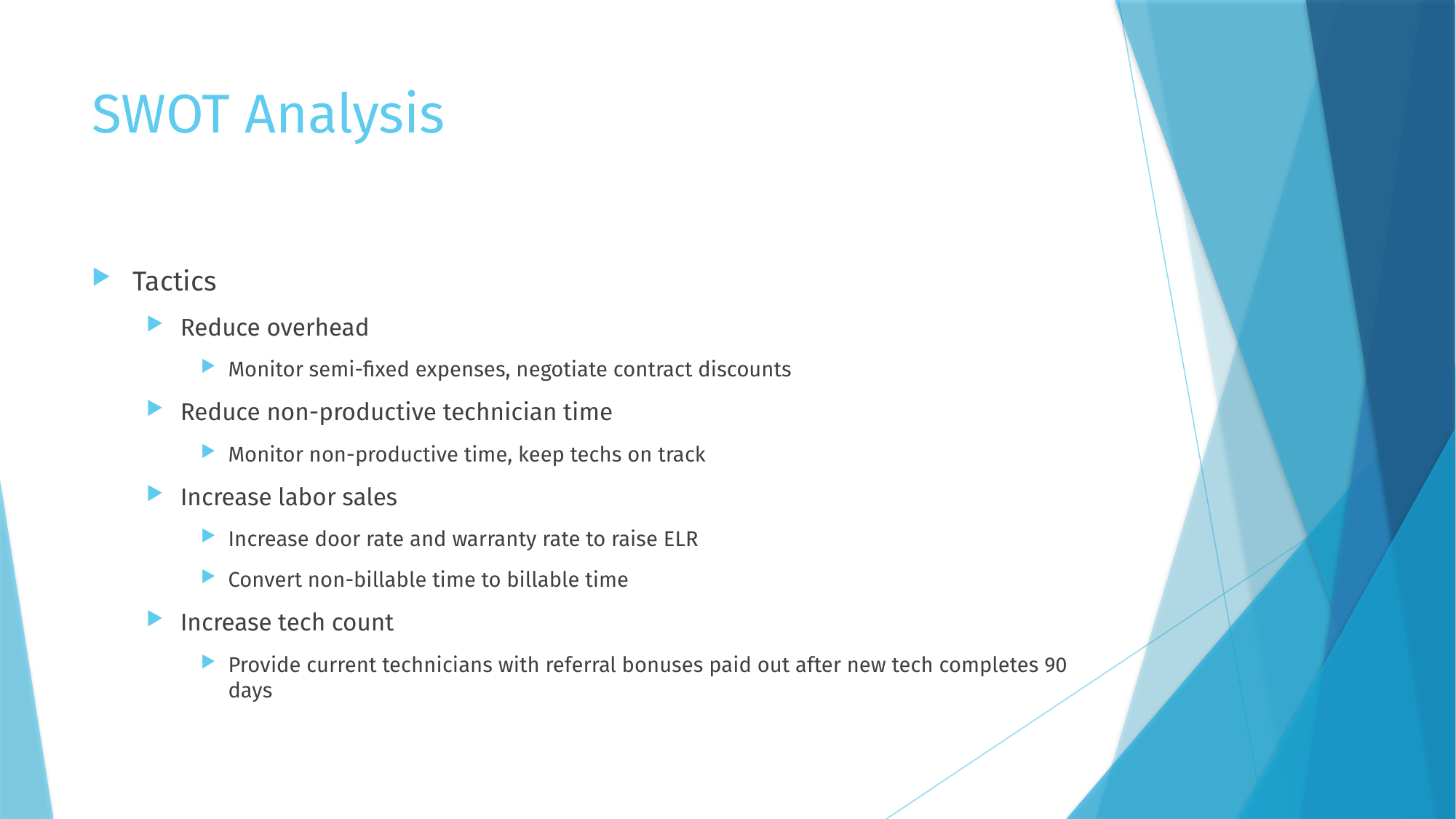

# SWOT Analysis
Tactics
Reduce overhead
Monitor semi-fixed expenses, negotiate contract discounts
Reduce non-productive technician time
Monitor non-productive time, keep techs on track
Increase labor sales
Increase door rate and warranty rate to raise ELR
Convert non-billable time to billable time
Increase tech count
Provide current technicians with referral bonuses paid out after new tech completes 90 days